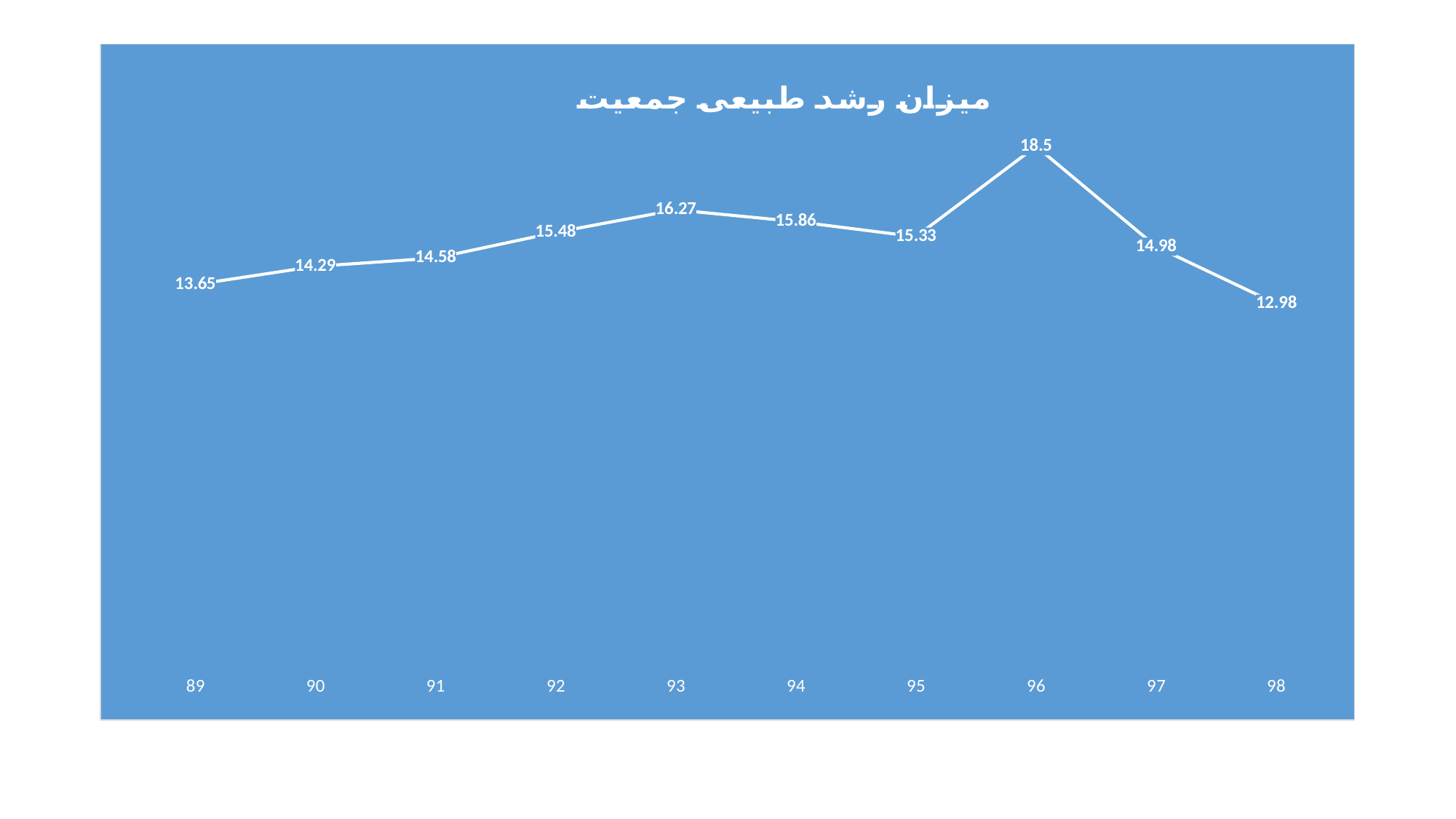

#

### Chart: میزان رشد طبیعی جمعیت

| Category | رشد طبیعی جمعیت |
|---|---|
| 89 | 13.65 |
| 90 | 14.29 |
| 91 | 14.58 |
| 92 | 15.48 |
| 93 | 16.27 |
| 94 | 15.86 |
| 95 | 15.33 |
| 96 | 18.5 |
| 97 | 14.98 |
| 98 | 12.98 |